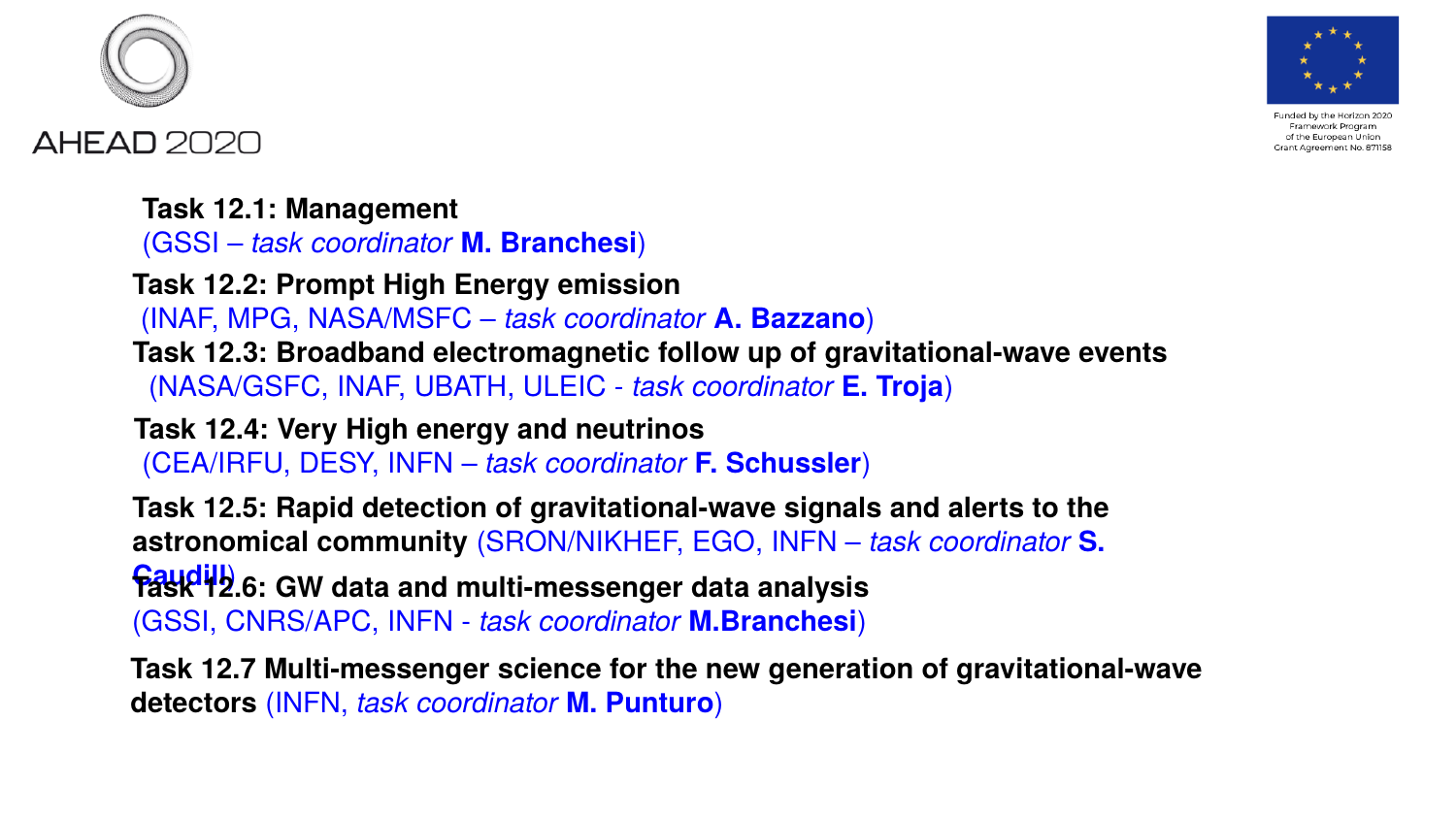

Task 12.1: Management
(GSSI – task coordinator M. Branchesi)
Task 12.2: Prompt High Energy emission
 (INAF, MPG, NASA/MSFC – task coordinator A. Bazzano)
Task 12.3: Broadband electromagnetic follow up of gravitational-wave events
  (NASA/GSFC, INAF, UBATH, ULEIC - task coordinator E. Troja)
Task 12.4: Very High energy and neutrinos
 (CEA/IRFU, DESY, INFN – task coordinator F. Schussler)
Task 12.5: Rapid detection of gravitational-wave signals and alerts to the astronomical community (SRON/NIKHEF, EGO, INFN – task coordinator S. Caudill)
Task 12.6: GW data and multi-messenger data analysis
(GSSI, CNRS/APC, INFN - task coordinator M.Branchesi)
Task 12.7 Multi-messenger science for the new generation of gravitational-wave detectors (INFN, task coordinator M. Punturo)